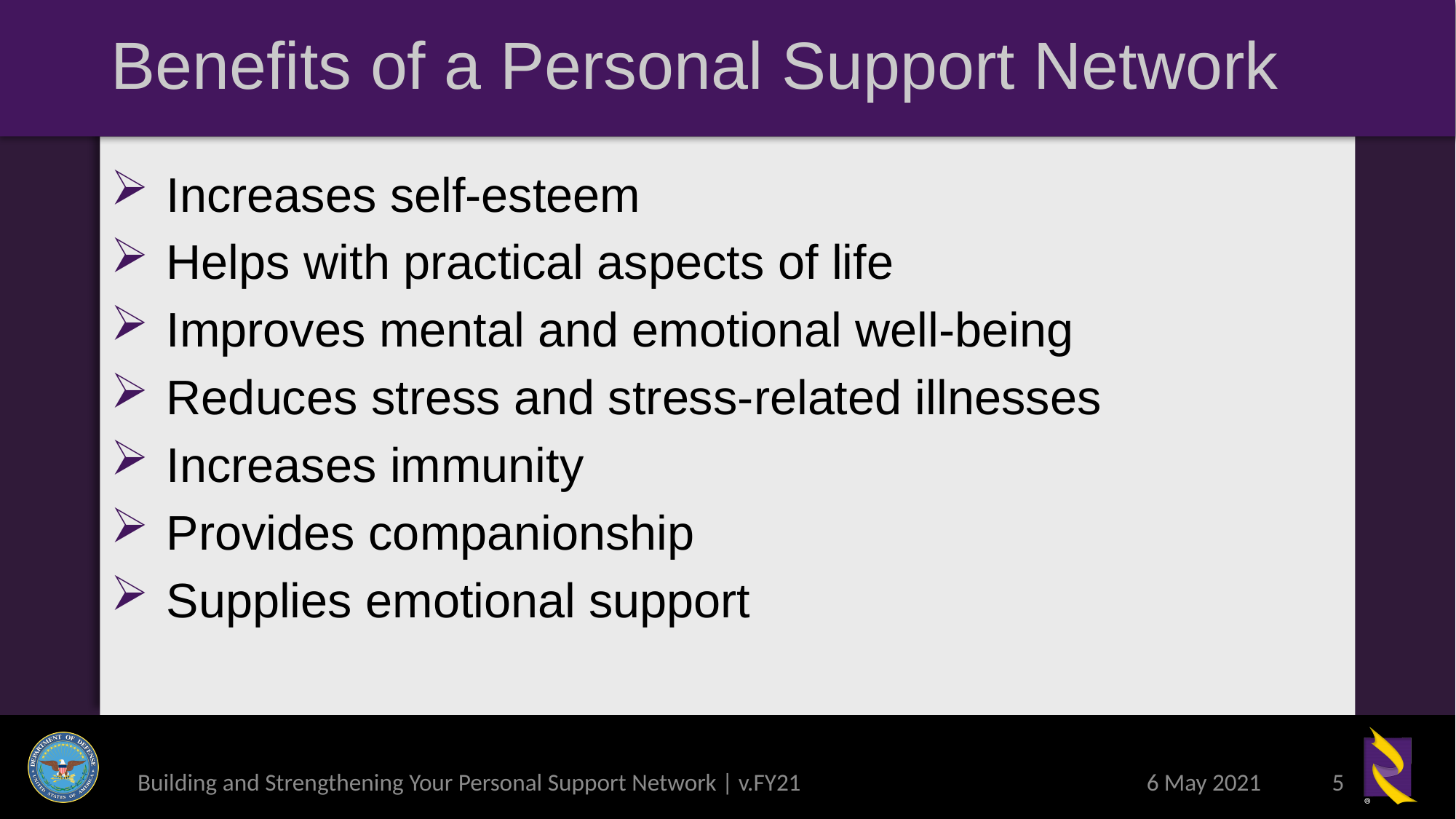

# Benefits of a Personal Support Network
Increases self-esteem
Helps with practical aspects of life
Improves mental and emotional well-being
Reduces stress and stress-related illnesses
Increases immunity
Provides companionship
Supplies emotional support
Building and Strengthening Your Personal Support Network | v.FY21
6 May 2021
5